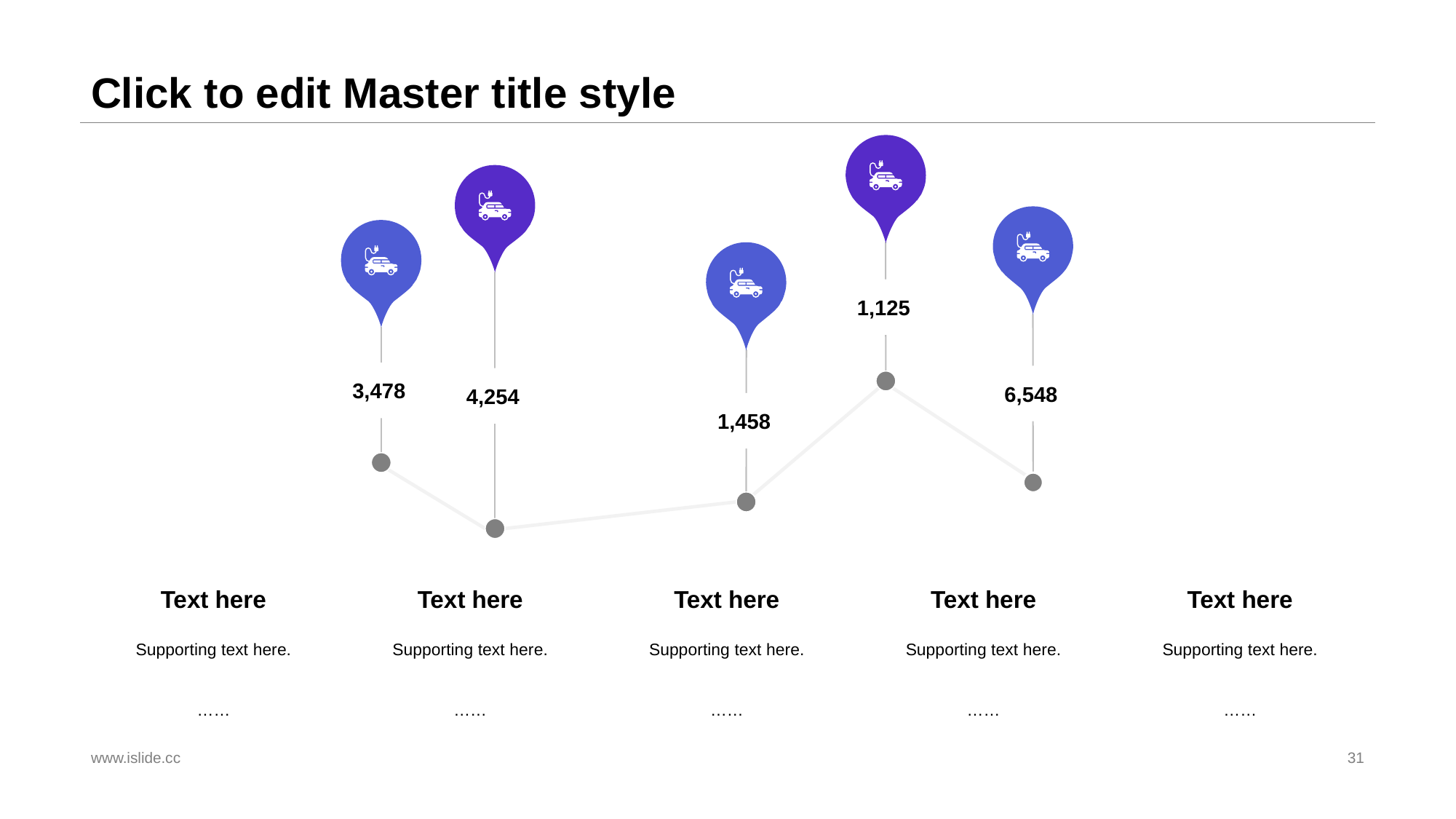

# Click to edit Master title style

1,125
3,478
6,548
4,254

1,458

Text here
Supporting text here.

……
Text here
Supporting text here.

……
Text here
Supporting text here.

……
Text here
Supporting text here.

……
Text here
Supporting text here.

……
www.islide.cc
31